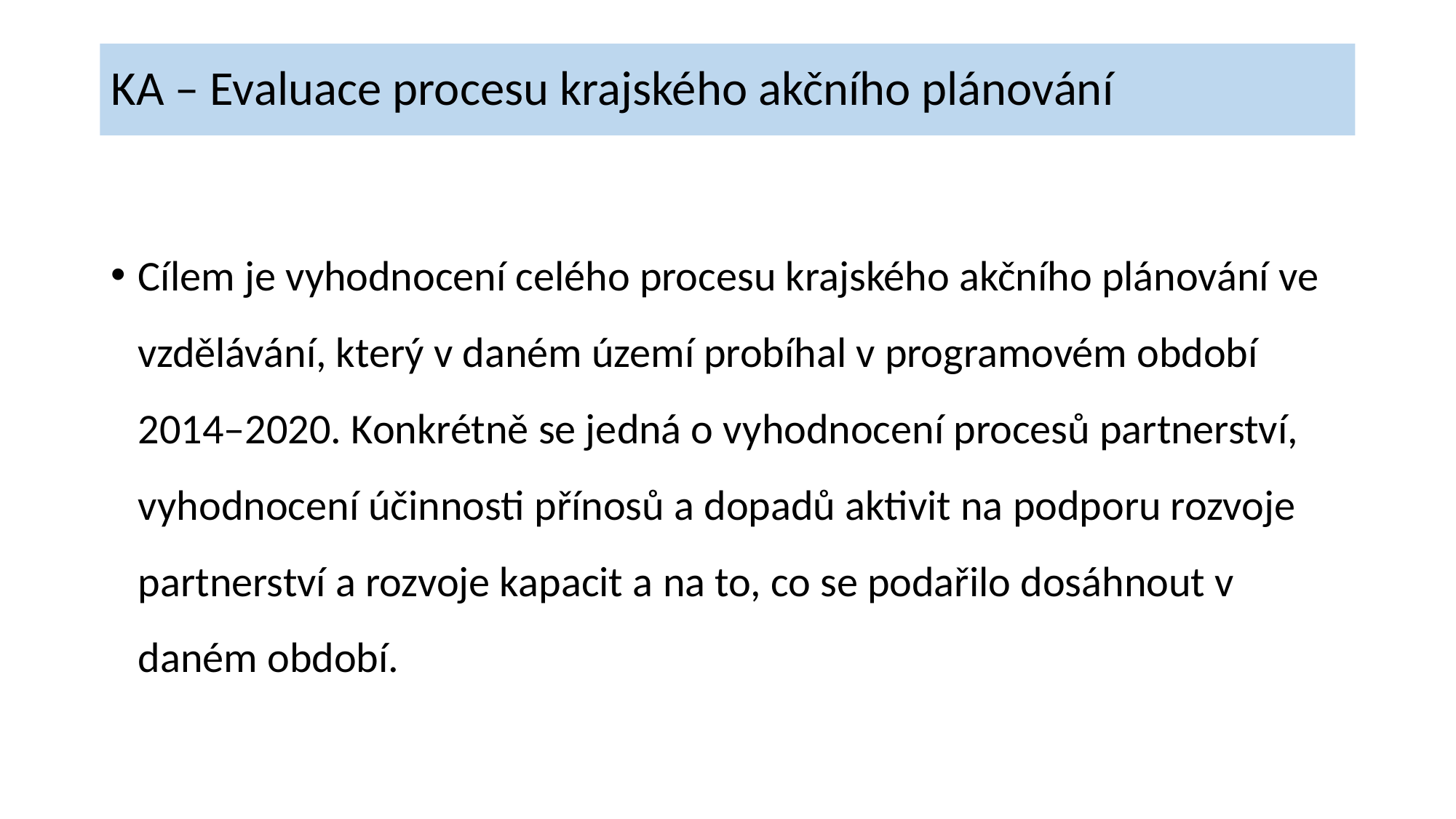

# KA – Evaluace procesu krajského akčního plánování
Cílem je vyhodnocení celého procesu krajského akčního plánování ve vzdělávání, který v daném území probíhal v programovém období 2014–2020. Konkrétně se jedná o vyhodnocení procesů partnerství, vyhodnocení účinnosti přínosů a dopadů aktivit na podporu rozvoje partnerství a rozvoje kapacit a na to, co se podařilo dosáhnout v daném období.